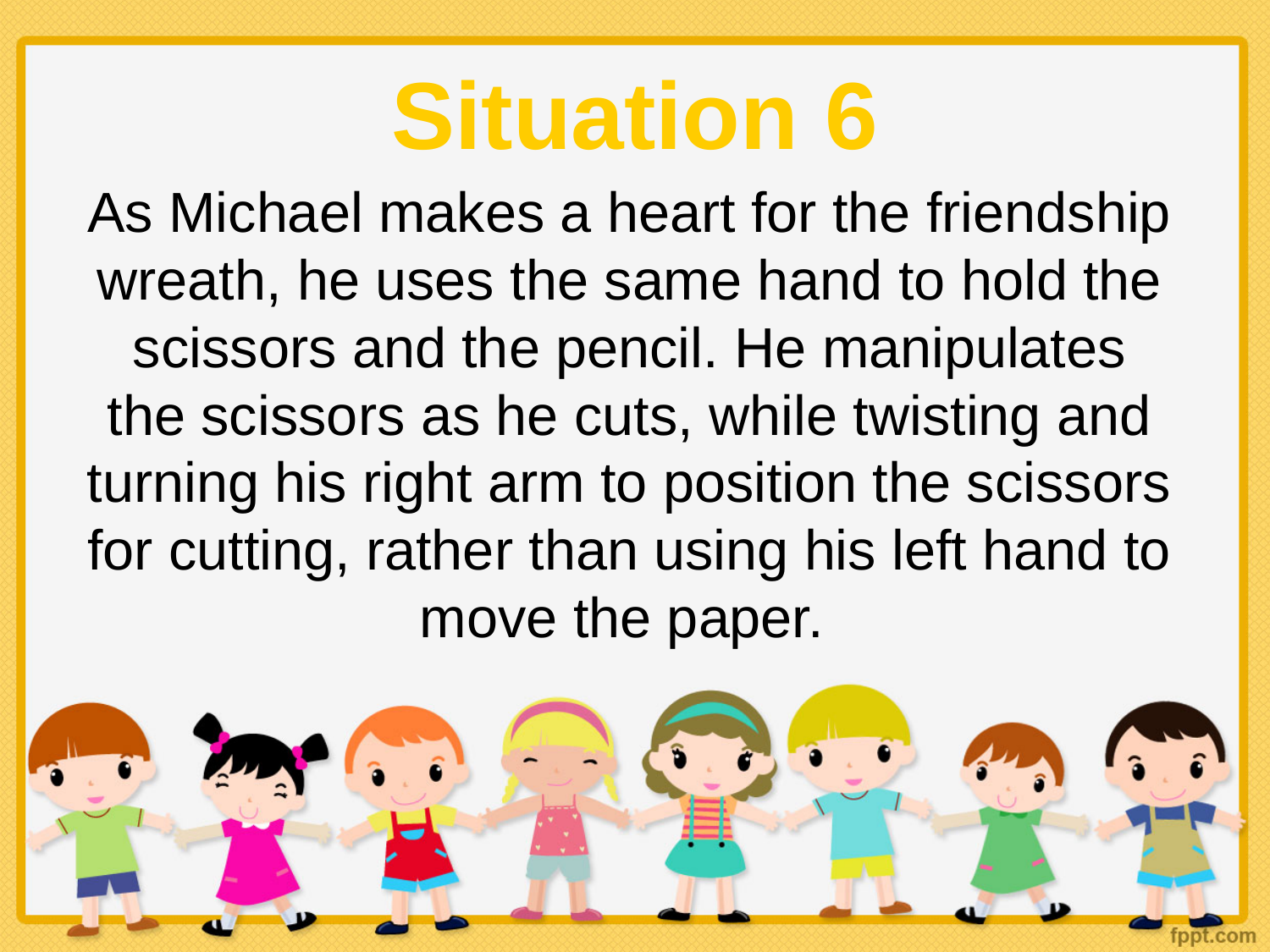

# Situation 6
As Michael makes a heart for the friendship wreath, he uses the same hand to hold the scissors and the pencil. He manipulates the scissors as he cuts, while twisting and turning his right arm to position the scissors for cutting, rather than using his left hand to move the paper.